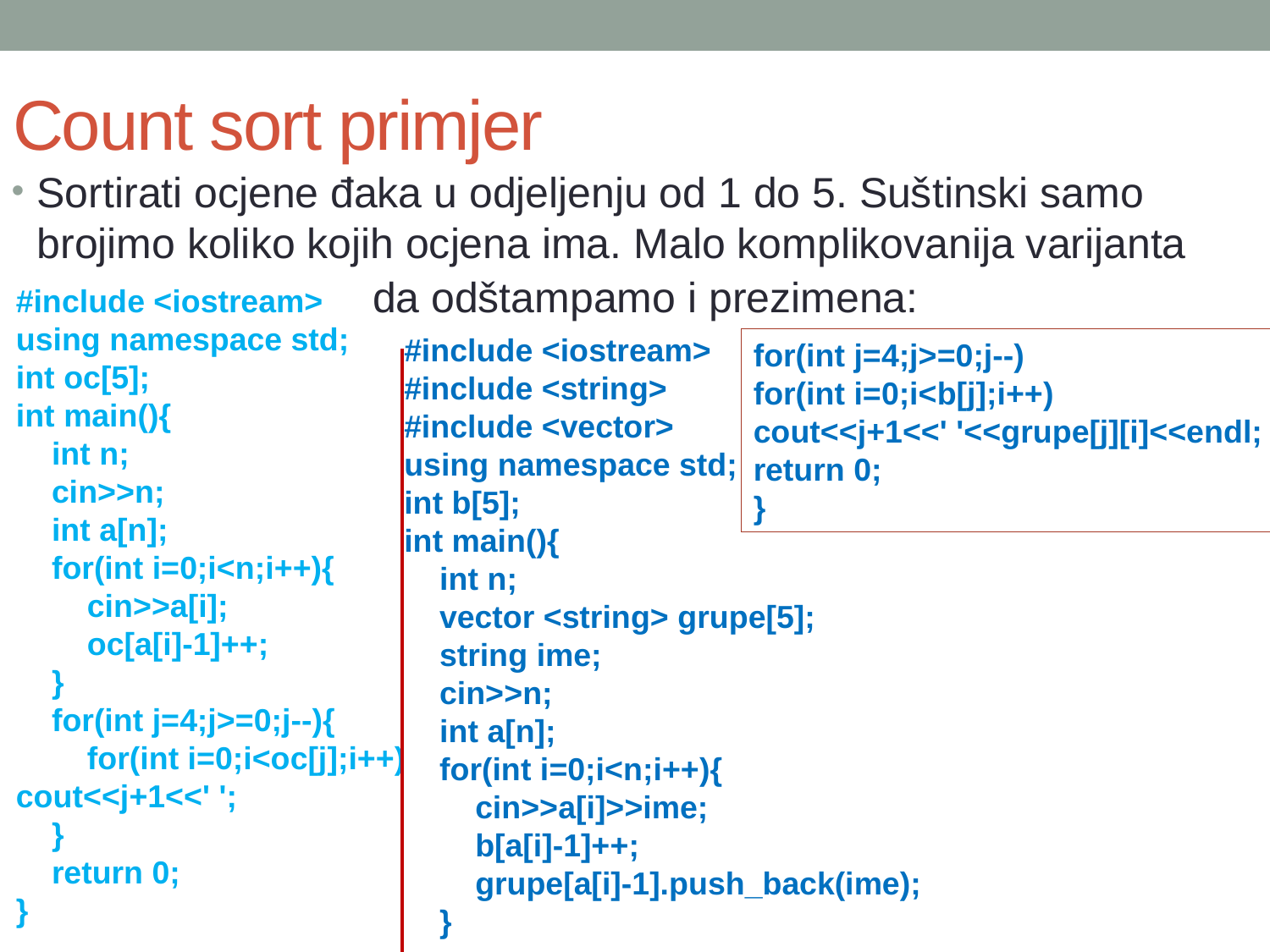

# Count sort primjer
Sortirati ocjene đaka u odjeljenju od 1 do 5. Suštinski samo brojimo koliko kojih ocjena ima. Malo komplikovanija varijanta
da odštampamo i prezimena:
#include <iostream>
using namespace std;
int oc[5];
int main(){
    int n;
    cin>>n;
    int a[n];
    for(int i=0;i<n;i++){
        cin>>a[i];
        oc[a[i]-1]++;
    }
    for(int j=4;j>=0;j--){
        for(int i=0;i<oc[j];i++) cout<<j+1<<' ';
    }
    return 0;
}
#include <iostream>
#include <string>
#include <vector>
using namespace std;
int b[5];
int main(){
    int n;
    vector <string> grupe[5];
    string ime;
    cin>>n;
    int a[n];
    for(int i=0;i<n;i++){
        cin>>a[i]>>ime;
        b[a[i]-1]++;
        grupe[a[i]-1].push_back(ime);
    }
for(int j=4;j>=0;j--)
for(int i=0;i<b[j];i++)
cout<<j+1<<' '<<grupe[j][i]<<endl;
return 0;
}